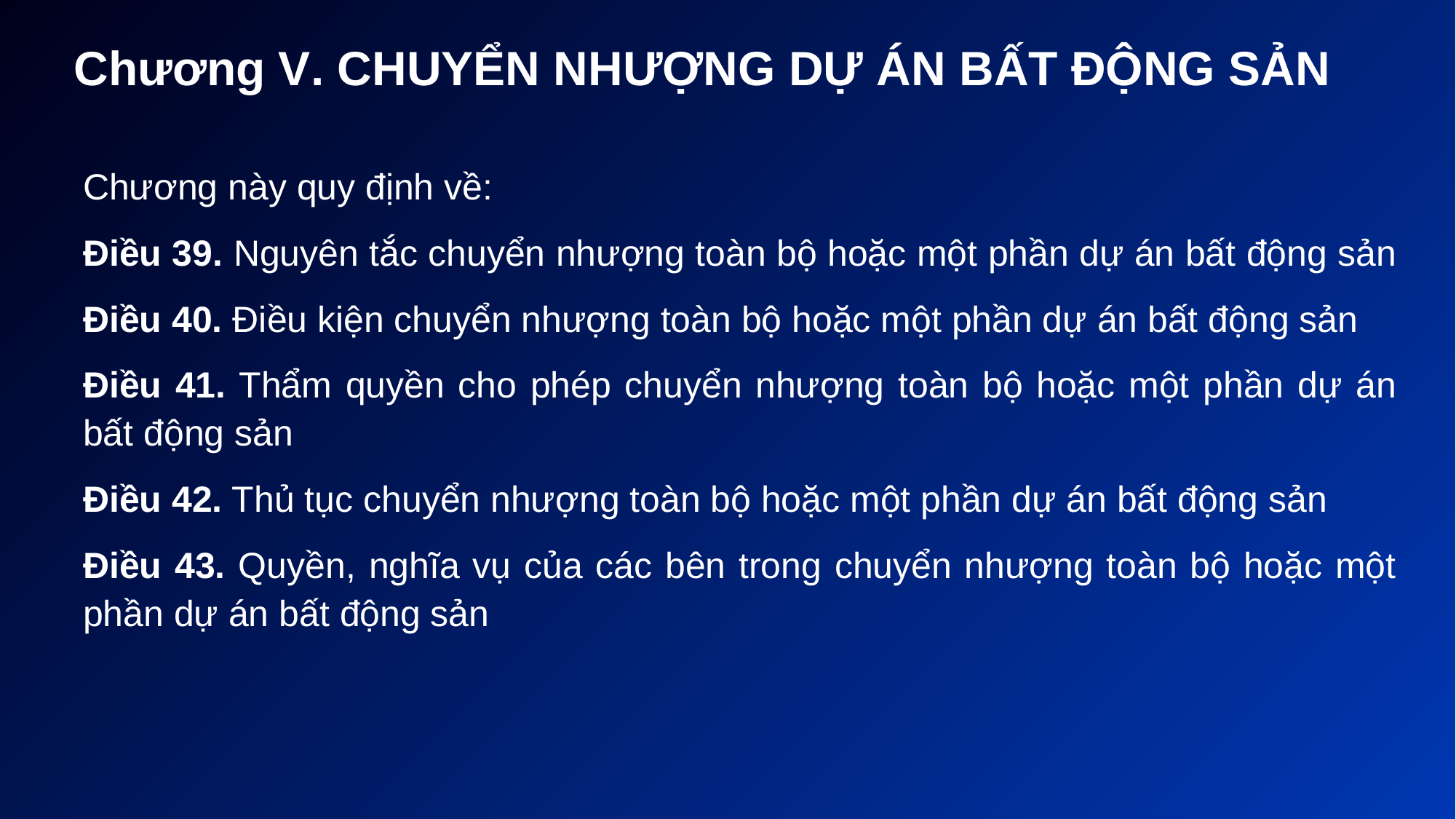

# Chương V. CHUYỂN NHƯỢNG DỰ ÁN BẤT ĐỘNG SẢN
Chương này quy định về:
Điều 39. Nguyên tắc chuyển nhượng toàn bộ hoặc một phần dự án bất động sản
Điều 40. Điều kiện chuyển nhượng toàn bộ hoặc một phần dự án bất động sản
Điều 41. Thẩm quyền cho phép chuyển nhượng toàn bộ hoặc một phần dự án bất động sản
Điều 42. Thủ tục chuyển nhượng toàn bộ hoặc một phần dự án bất động sản
Điều 43. Quyền, nghĩa vụ của các bên trong chuyển nhượng toàn bộ hoặc một phần dự án bất động sản